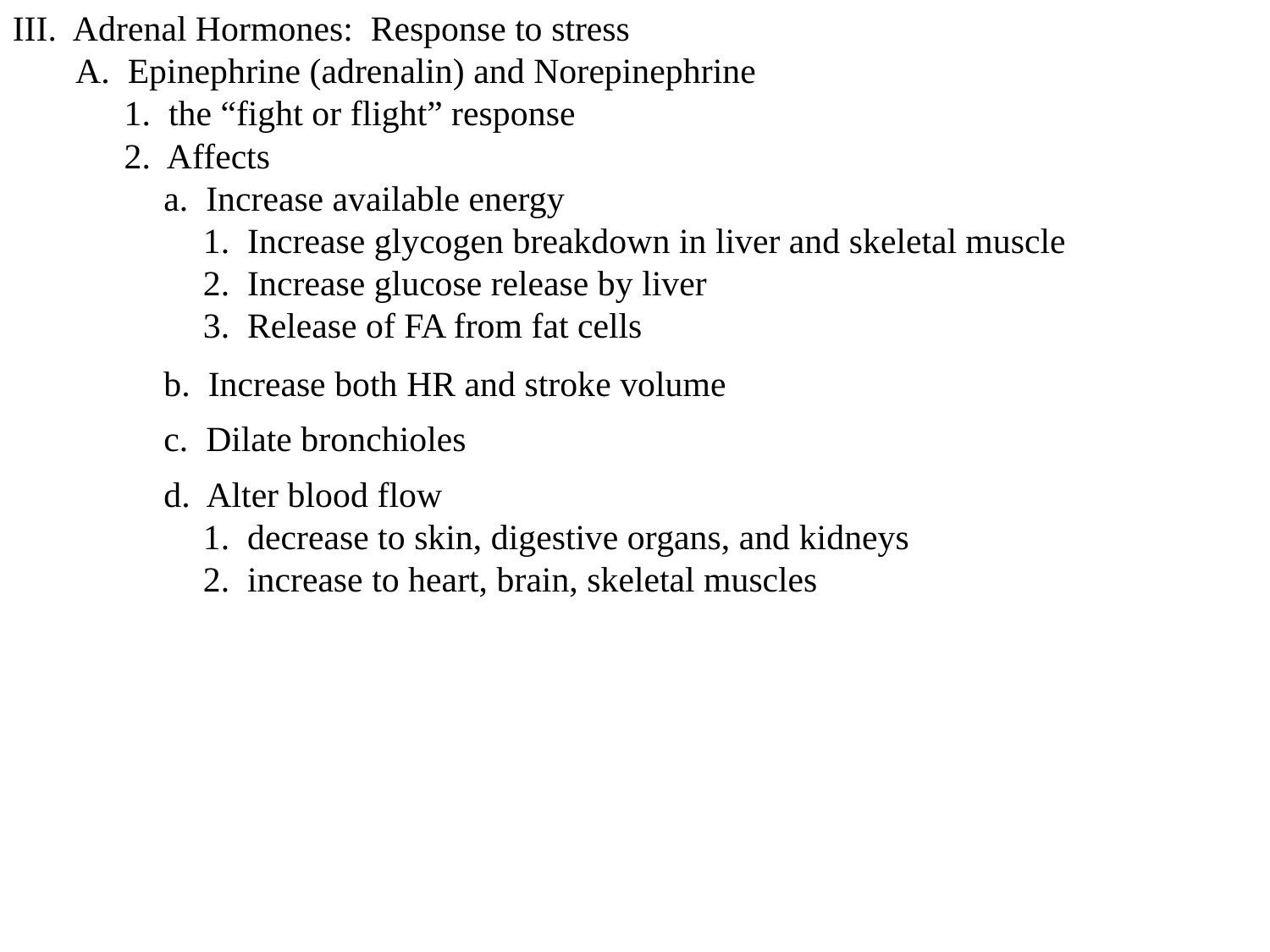

III.  Adrenal Hormones:  Response to stress
	A.  Epinephrine (adrenalin) and Norepinephrine
		1.  the “fight or flight” response
		2.  Affects
			a.  Increase available energy
				1.  Increase glycogen breakdown in liver and skeletal muscle
				2.  Increase glucose release by liver
				3.  Release of FA from fat cells
	b.  Increase both HR and stroke volume
	c.  Dilate bronchioles
	d.  Alter blood flow
		1.  decrease to skin, digestive organs, and kidneys
		2.  increase to heart, brain, skeletal muscles